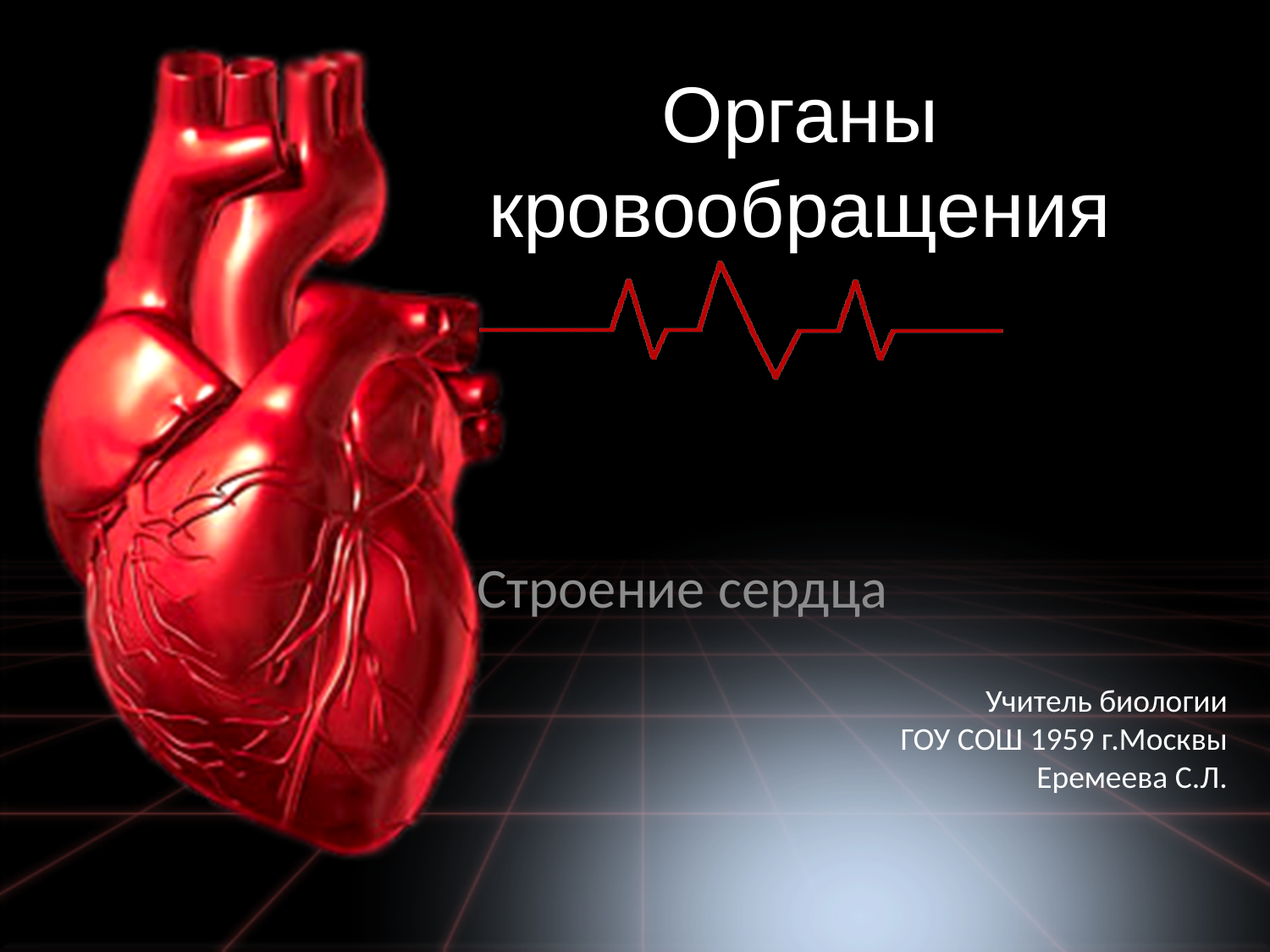

# Органы кровообращения

Строение сердца
Учитель биологии
ГОУ СОШ 1959 г.Москвы
Еремеева С.Л.